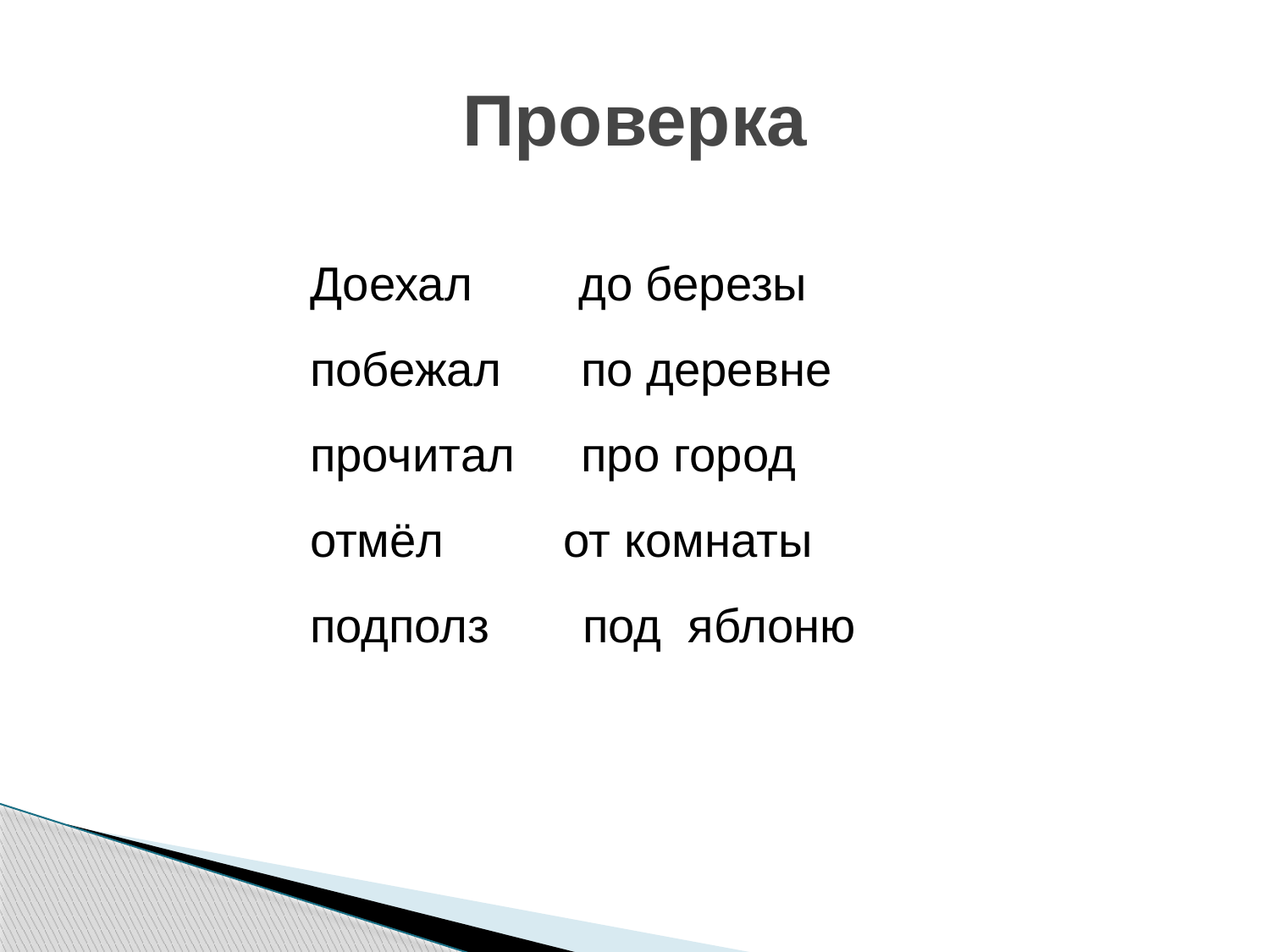

# Проверка
Доехал        до березы
побежал      по деревне
прочитал     про город
отмёл         от комнаты
подполз       под  яблоню